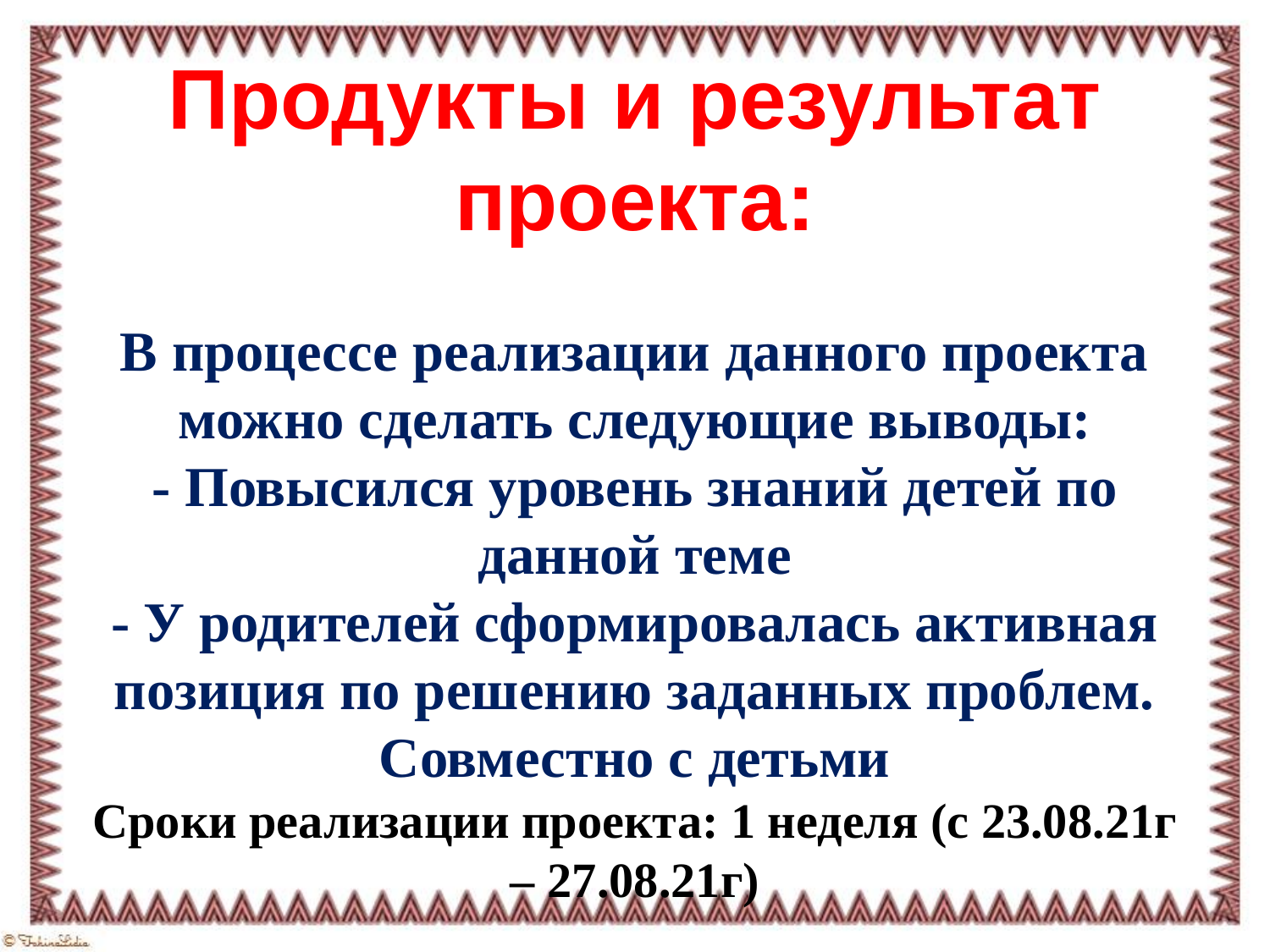

# Продукты и результат проекта: В процессе реализации данного проекта можно сделать следующие выводы: - Повысился уровень знаний детей по данной теме - У родителей сформировалась активная позиция по решению заданных проблем. Совместно с детьми Сроки реализации проекта: 1 неделя (с 23.08.21г – 27.08.21г)